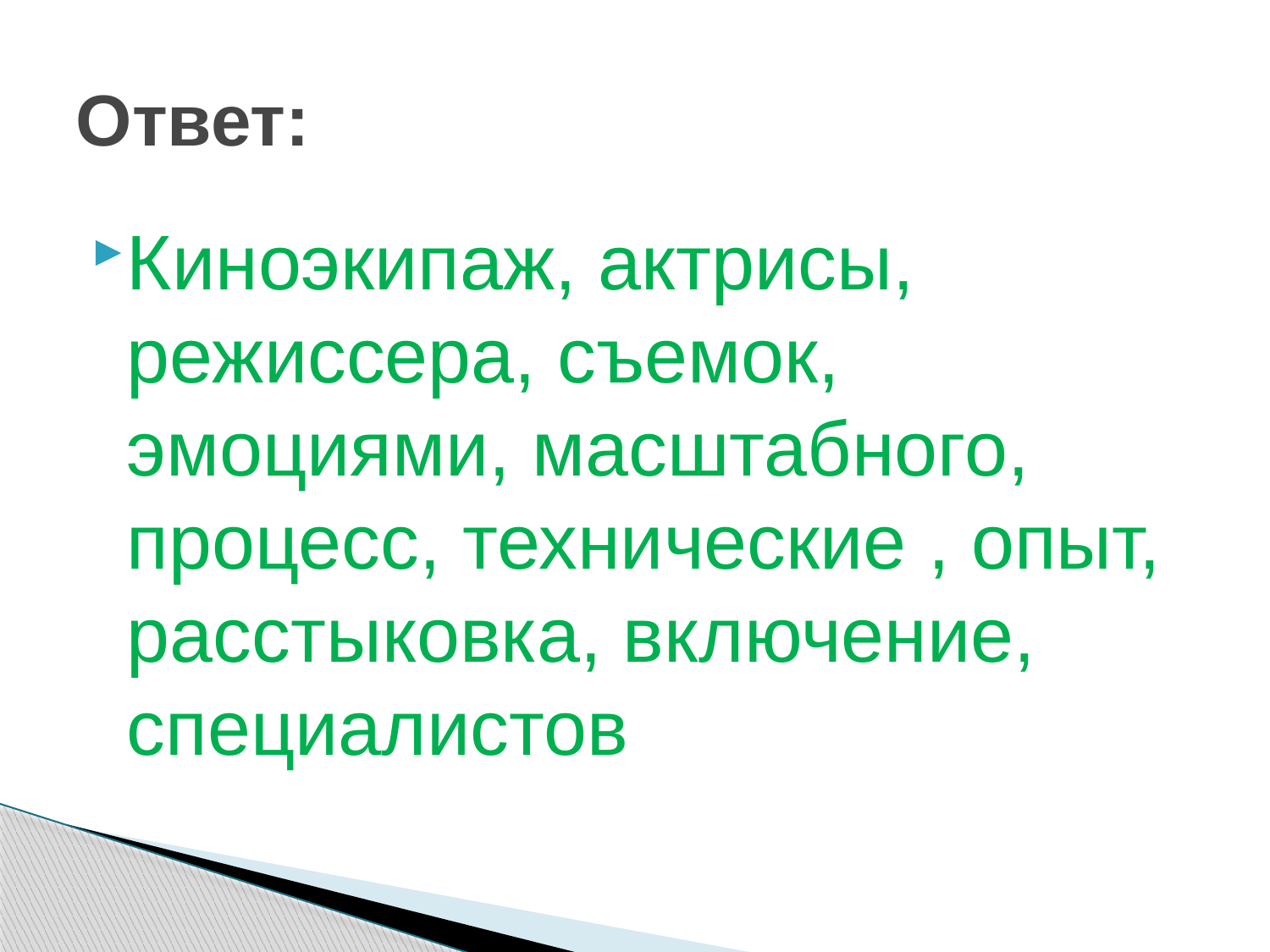

# Ответ:
Киноэкипаж, актрисы, режиссера, съемок, эмоциями, масштабного, процесс, технические , опыт, расстыковка, включение, специалистов